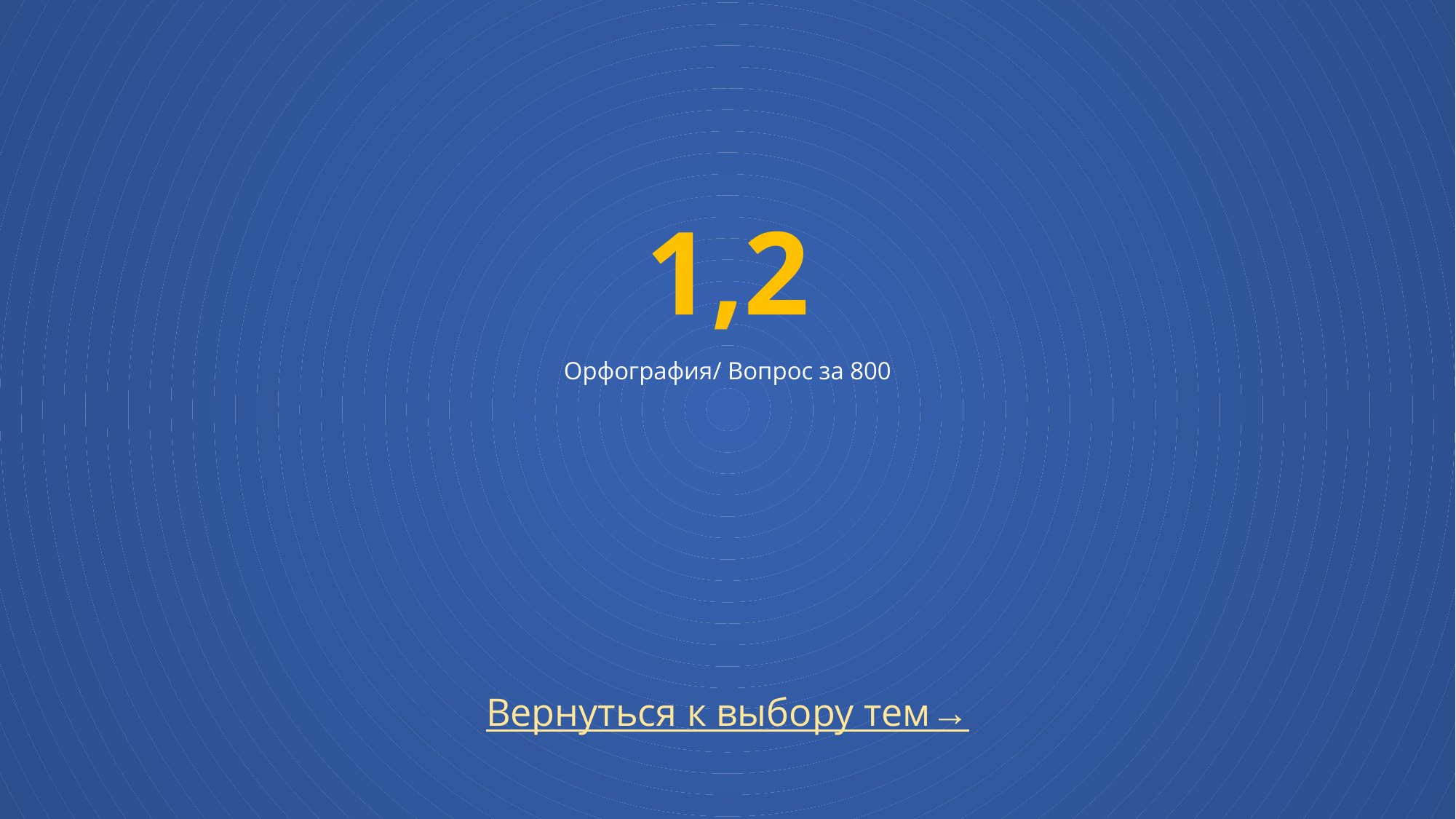

# 1,2 Орфография/ Вопрос за 800
Вернуться к выбору тем→